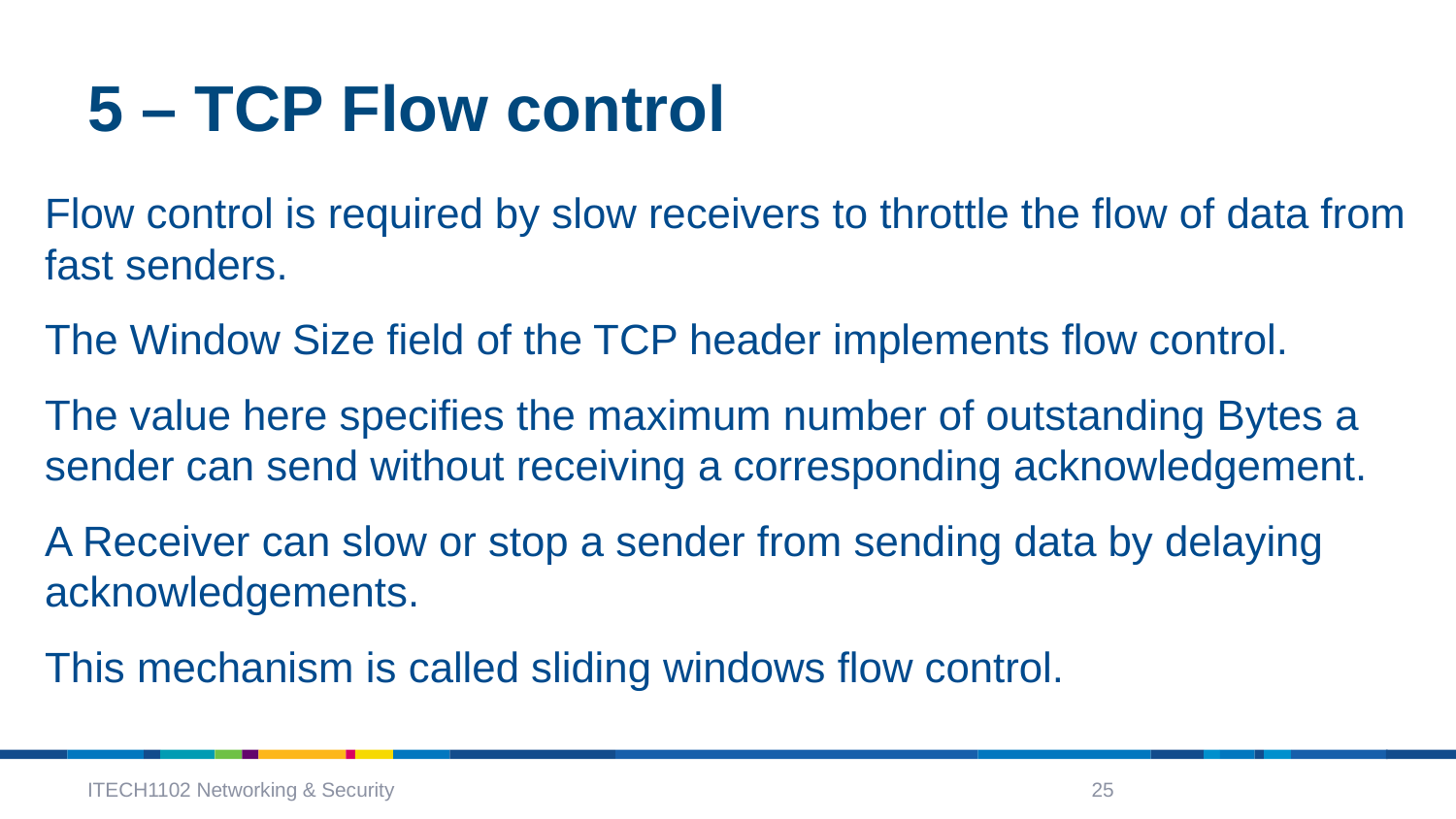

# 5 – TCP Flow control
Flow control is required by slow receivers to throttle the flow of data from fast senders.
The Window Size field of the TCP header implements flow control.
The value here specifies the maximum number of outstanding Bytes a sender can send without receiving a corresponding acknowledgement.
A Receiver can slow or stop a sender from sending data by delaying acknowledgements.
This mechanism is called sliding windows flow control.
ITECH1102 Networking & Security
25